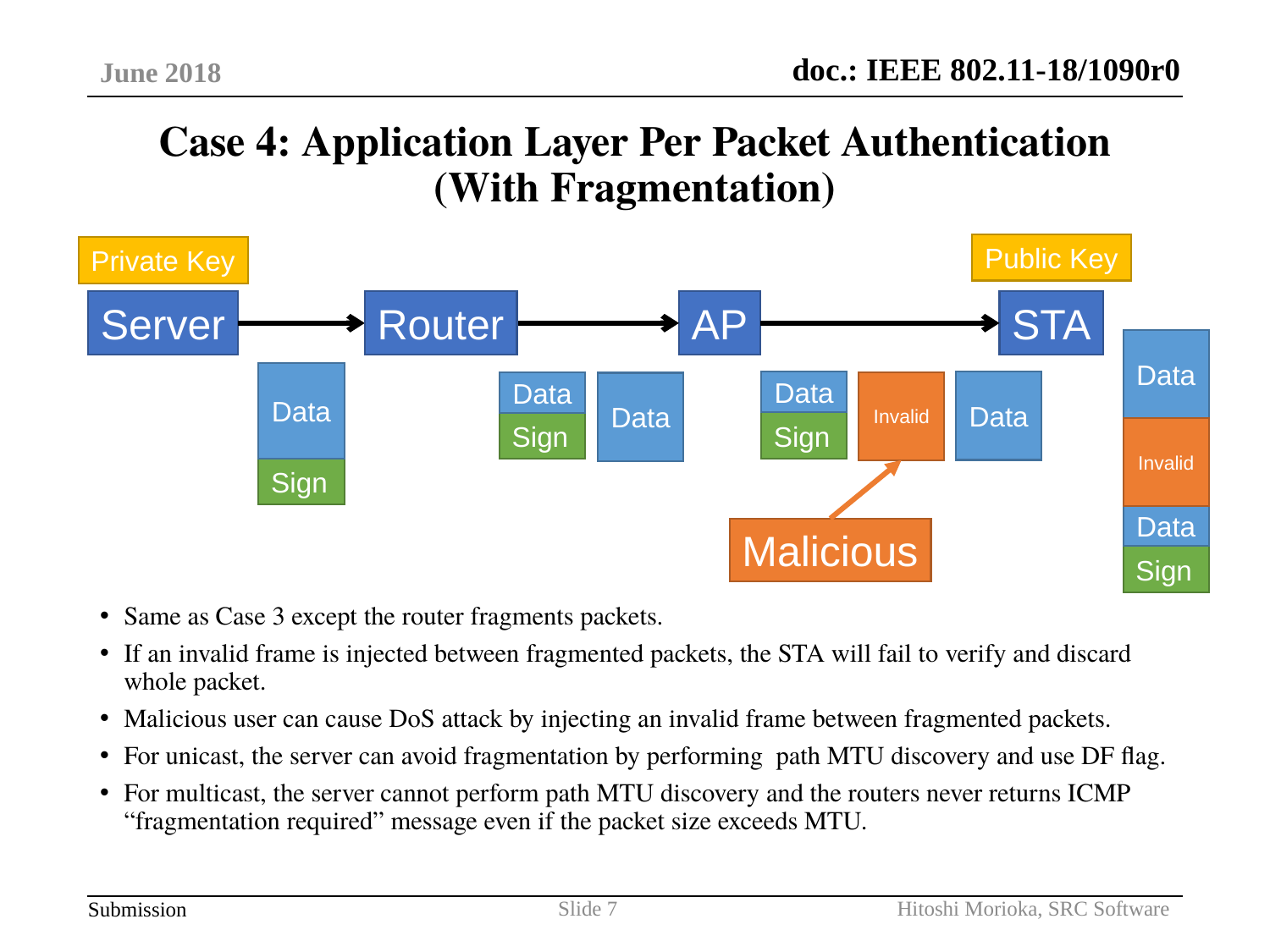

June 2018
# Case 4: Application Layer Per Packet Authentication (With Fragmentation)
Public Key
Private Key
AP
Router
Server
STA
Data
Data
Sign
Data
Data
Invalid
Data
Data
Sign
Sign
Invalid
Data
Malicious
Sign
Same as Case 3 except the router fragments packets.
If an invalid frame is injected between fragmented packets, the STA will fail to verify and discard whole packet.
Malicious user can cause DoS attack by injecting an invalid frame between fragmented packets.
For unicast, the server can avoid fragmentation by performing  path MTU discovery and use DF flag.
For multicast, the server cannot perform path MTU discovery and the routers never returns ICMP “fragmentation required” message even if the packet size exceeds MTU.

Hitoshi Morioka, SRC Software
Slide 7